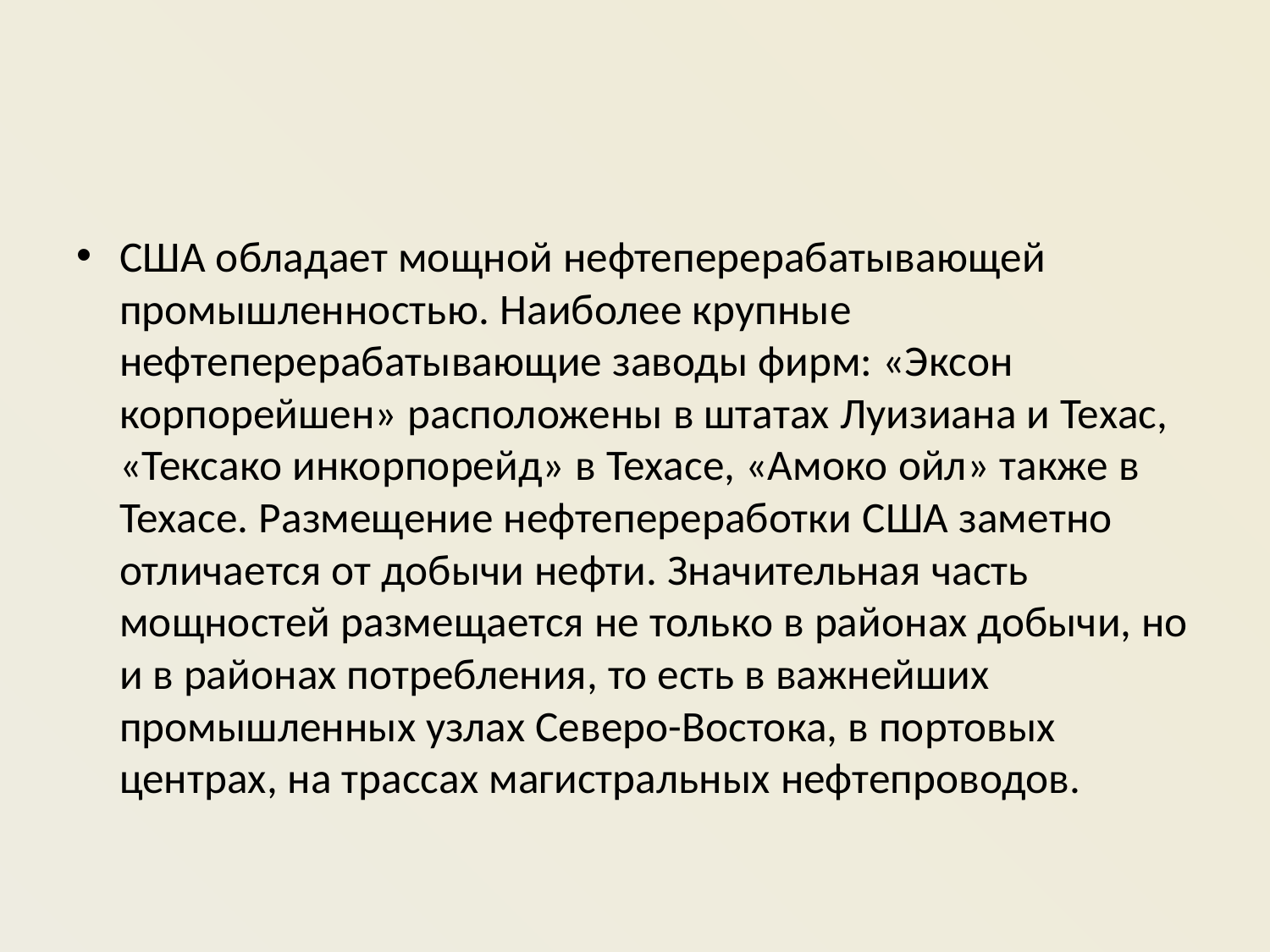

#
США обладает мощной нефтеперерабатывающей промышленностью. Наиболее крупные нефтеперерабатывающие заводы фирм: «Эксон корпорейшен» расположены в штатах Луизиана и Техас, «Тексако инкорпорейд» в Техасе, «Амоко ойл» также в Техасе. Размещение нефтепереработки США заметно отличается от добычи нефти. Значительная часть мощностей размещается не только в районах добычи, но и в районах потребления, то есть в важнейших промышленных узлах Северо-Востока, в портовых центрах, на трассах магистральных нефтепроводов.